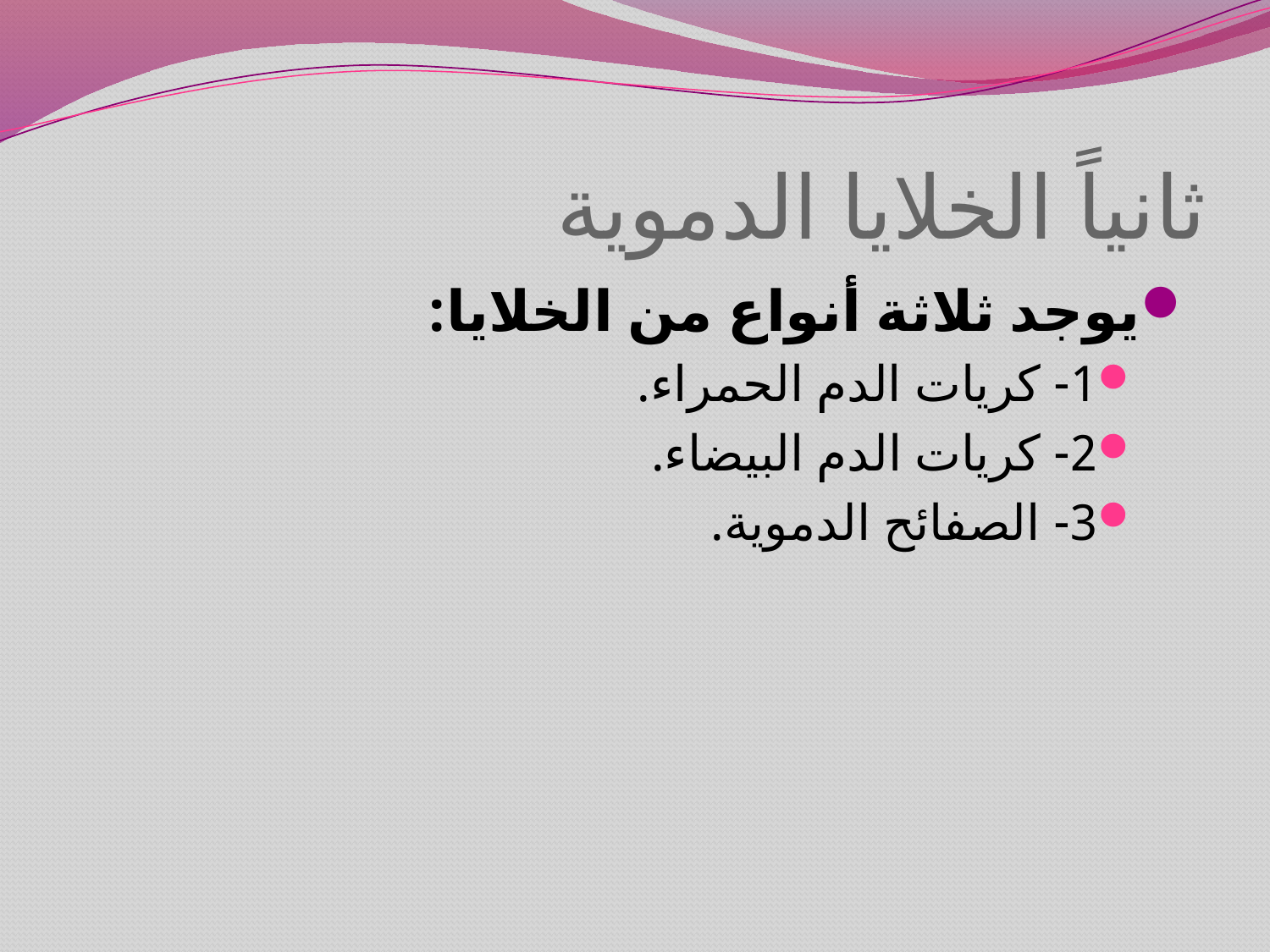

# ثانياً الخلايا الدموية
يوجد ثلاثة أنواع من الخلايا:
1- كريات الدم الحمراء.
2- كريات الدم البيضاء.
3- الصفائح الدموية.